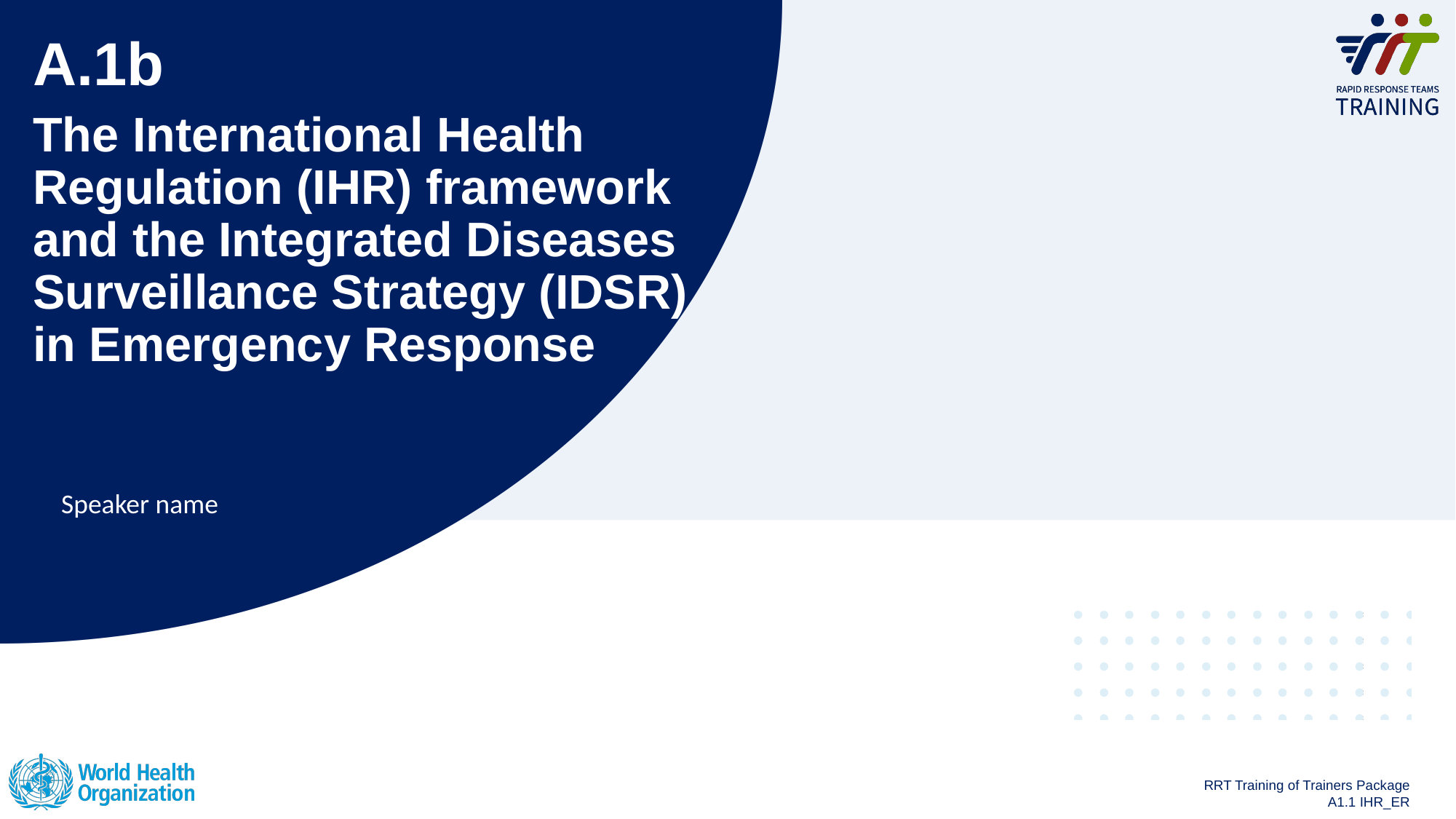

A.1b
# The International Health Regulation (IHR) framework
and the Integrated Diseases 
Surveillance Strategy (IDSR) in Emergency Response
Speaker name